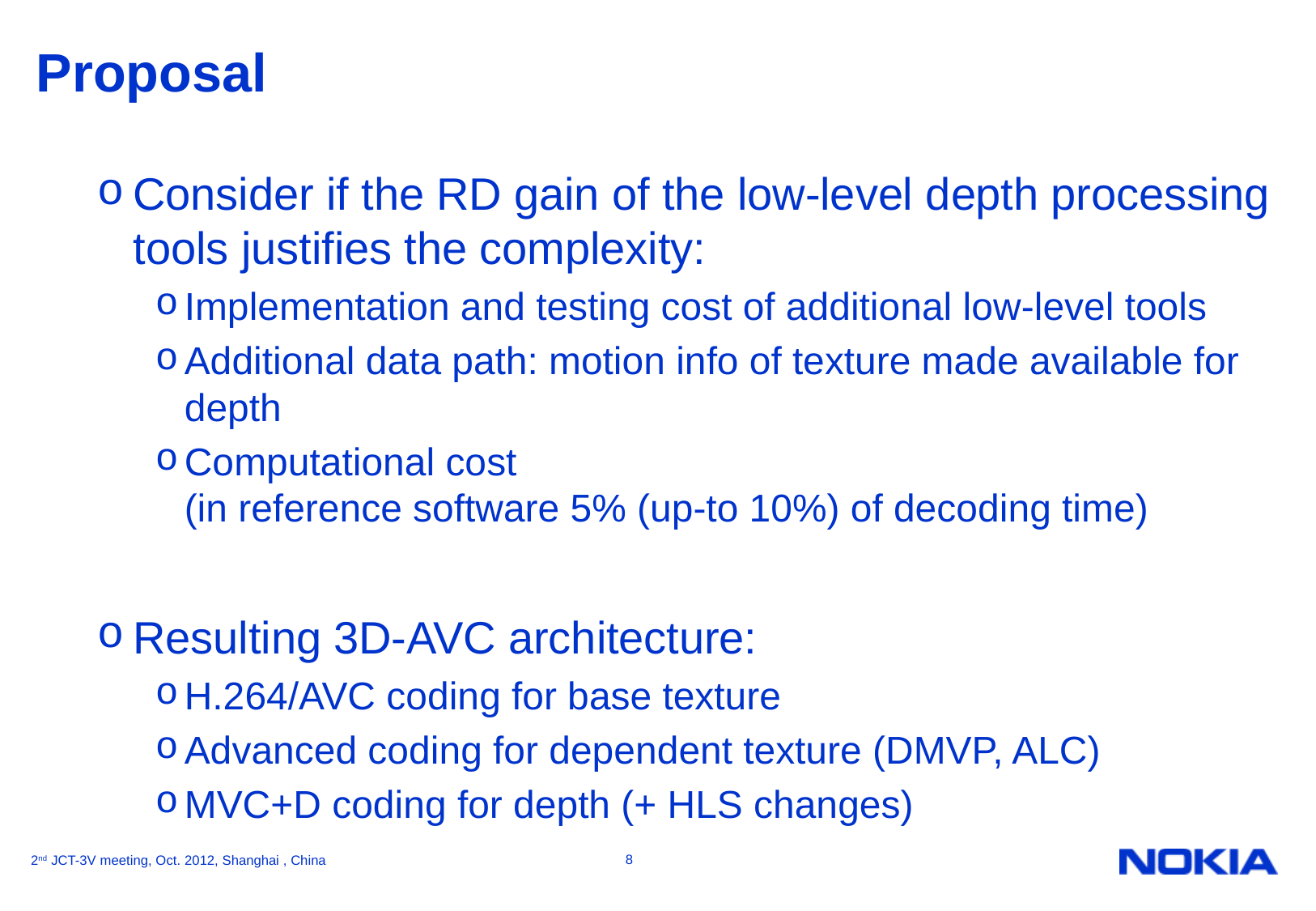

# Proposal
Consider if the RD gain of the low-level depth processing tools justifies the complexity:
Implementation and testing cost of additional low-level tools
Additional data path: motion info of texture made available for depth
Computational cost
(in reference software 5% (up-to 10%) of decoding time)

Resulting 3D-AVC architecture:
H.264/AVC coding for base texture
Advanced coding for dependent texture (DMVP, ALC)
MVC+D coding for depth (+ HLS changes)